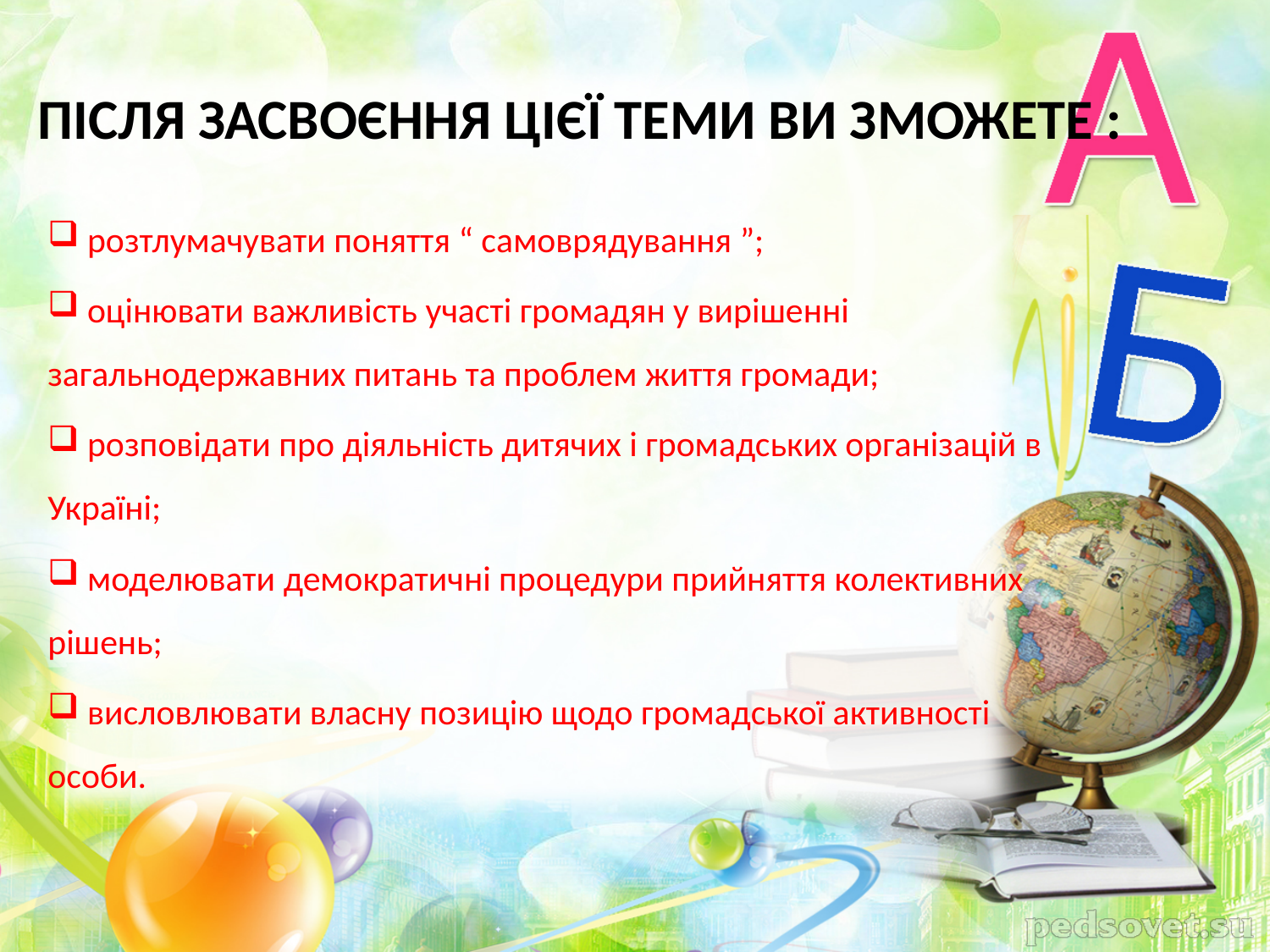

# Після засвоєння цієї теми ви зможете :
 розтлумачувати поняття “ самоврядування ”;
 оцінювати важливість участі громадян у вирішенні загальнодержавних питань та проблем життя громади;
 розповідати про діяльність дитячих і громадських організацій в Україні;
 моделювати демократичні процедури прийняття колективних рішень;
 висловлювати власну позицію щодо громадської активності особи.